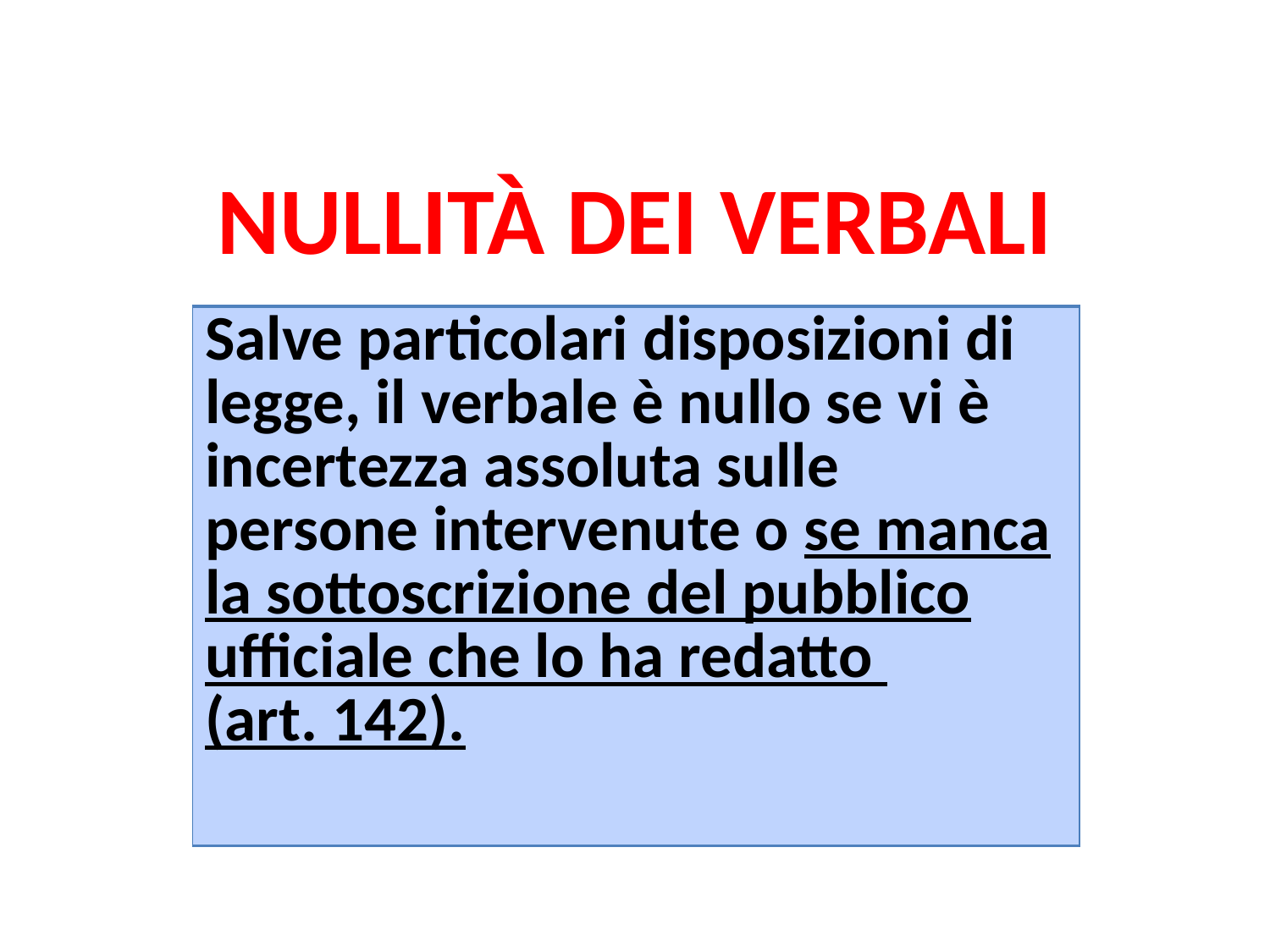

# NULLITÀ DEI VERBALI
| Salve particolari disposizioni di legge, il verbale è nullo se vi è incertezza assoluta sulle persone intervenute o se manca la sottoscrizione del pubblico ufficiale che lo ha redatto (art. 142). |
| --- |